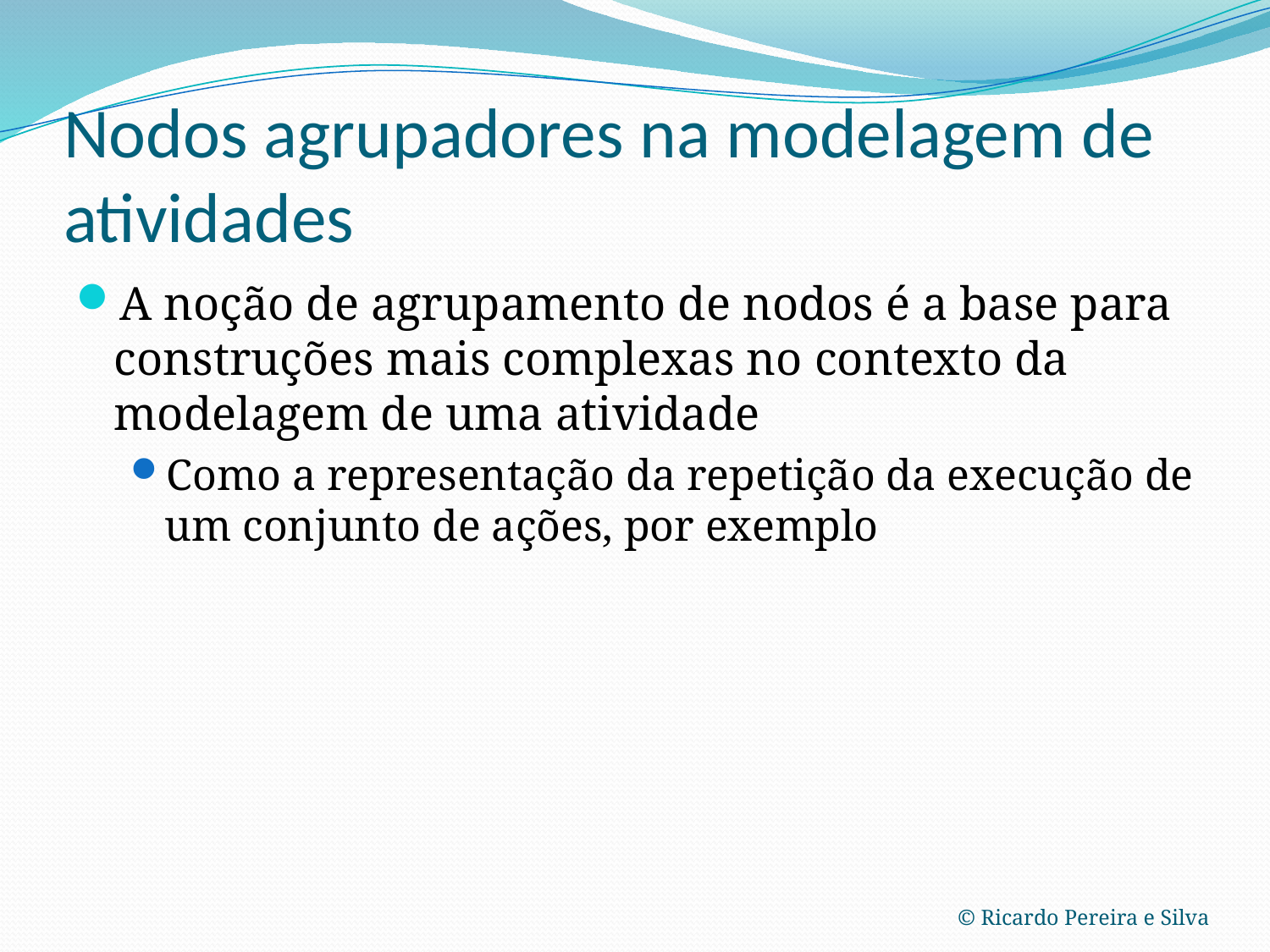

# Nodos agrupadores na modelagem de atividades
A noção de agrupamento de nodos é a base para construções mais complexas no contexto da modelagem de uma atividade
Como a representação da repetição da execução de um conjunto de ações, por exemplo
© Ricardo Pereira e Silva